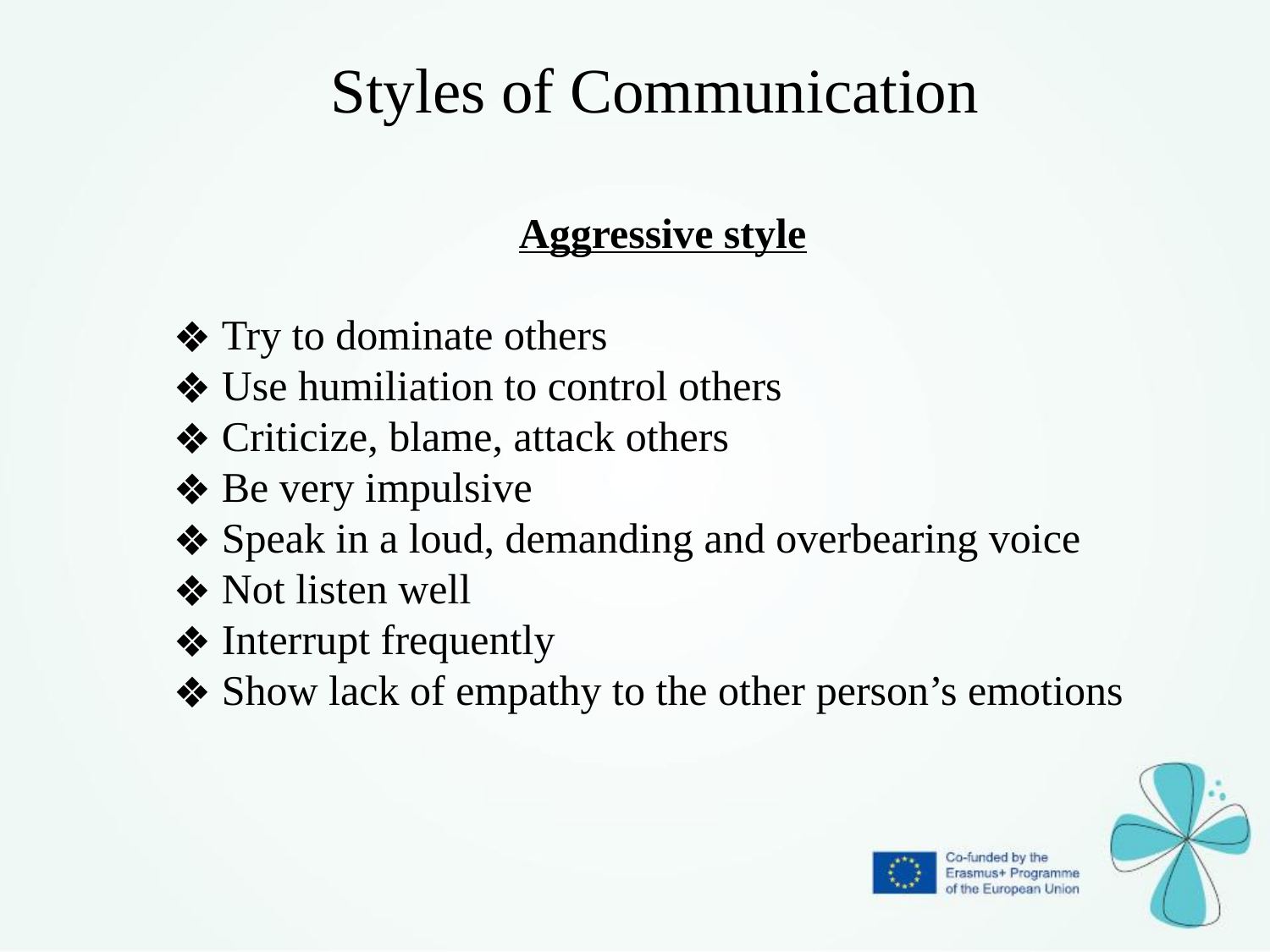

Styles of Communication

Aggressive style

 Try to dominate others
 Use humiliation to control others
 Criticize, blame, attack others
 Be very impulsive
 Speak in a loud, demanding and overbearing voice
 Not listen well
 Interrupt frequently
 Show lack of empathy to the other person’s emotions